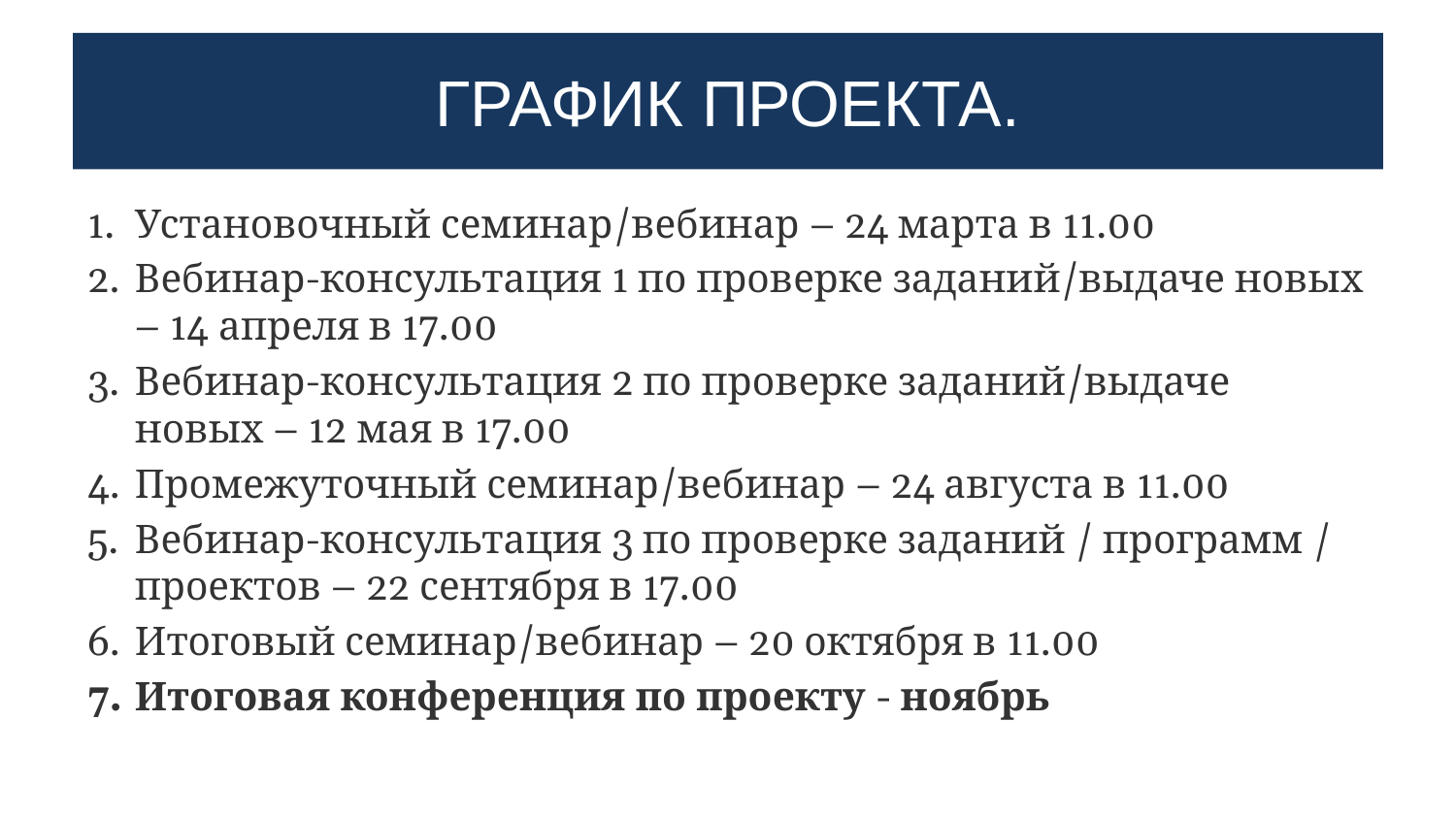

# ГРАФИК ПРОЕКТА.
Установочный семинар/вебинар – 24 марта в 11.00
Вебинар-консультация 1 по проверке заданий/выдаче новых – 14 апреля в 17.00
Вебинар-консультация 2 по проверке заданий/выдаче новых – 12 мая в 17.00
Промежуточный семинар/вебинар – 24 августа в 11.00
Вебинар-консультация 3 по проверке заданий / программ / проектов – 22 сентября в 17.00
Итоговый семинар/вебинар – 20 октября в 11.00
Итоговая конференция по проекту - ноябрь